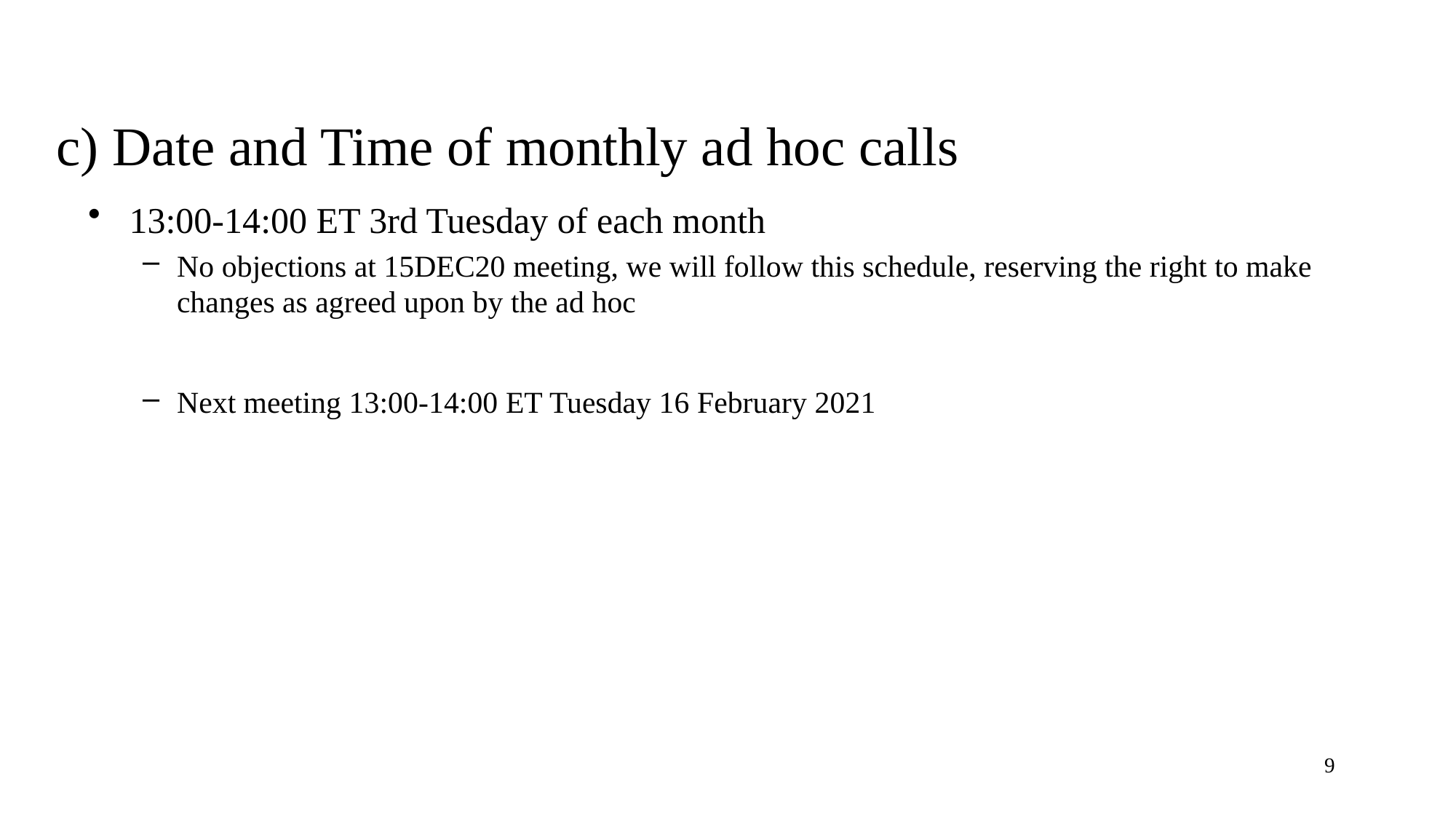

# c) Date and Time of monthly ad hoc calls
13:00-14:00 ET 3rd Tuesday of each month
No objections at 15DEC20 meeting, we will follow this schedule, reserving the right to make changes as agreed upon by the ad hoc

Next meeting 13:00-14:00 ET Tuesday 16 February 2021

9